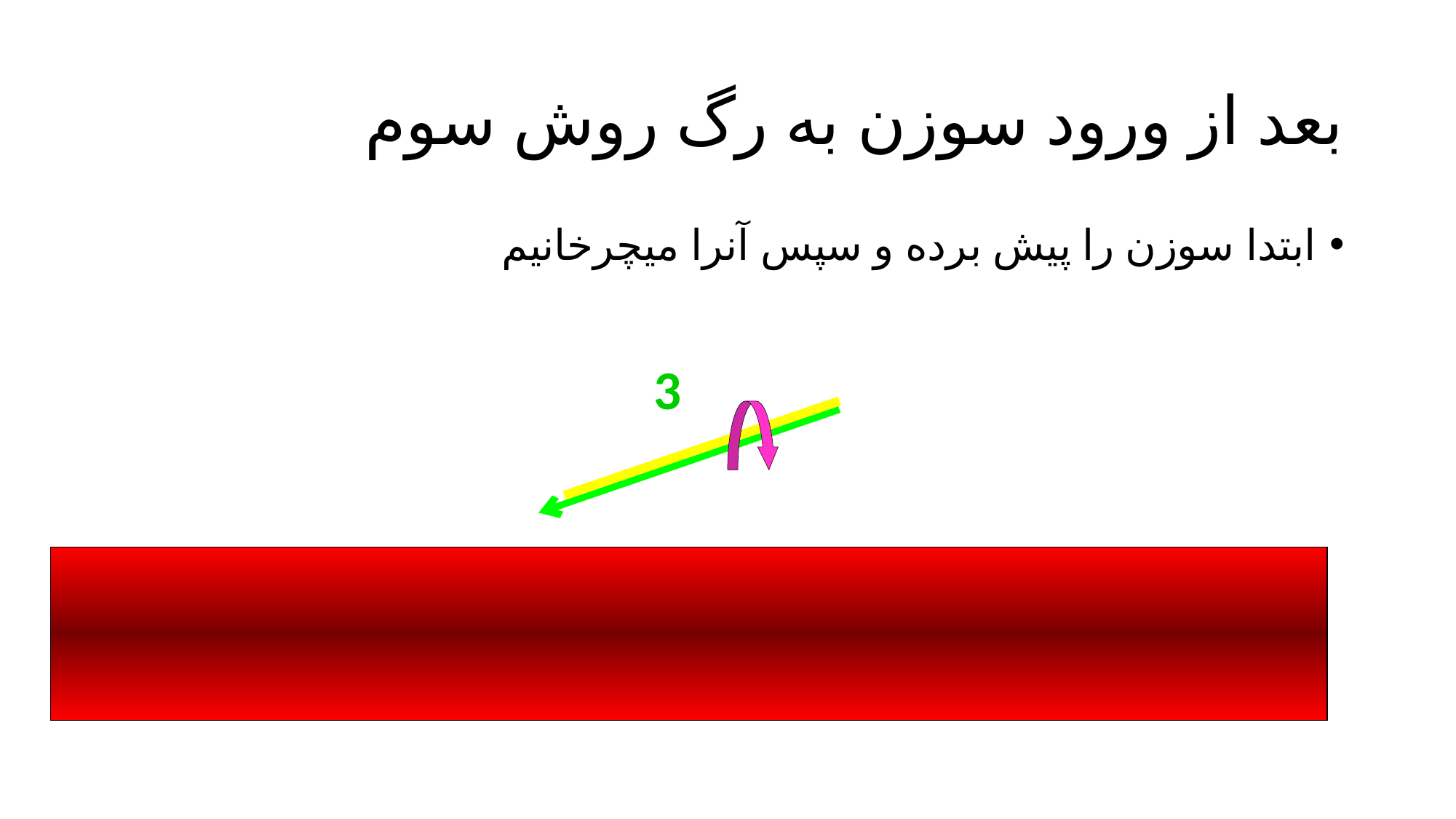

# بعد از ورود سوزن به رگ روش سوم
ابتدا سوزن را پیش برده و سپس آنرا میچرخانیم

3